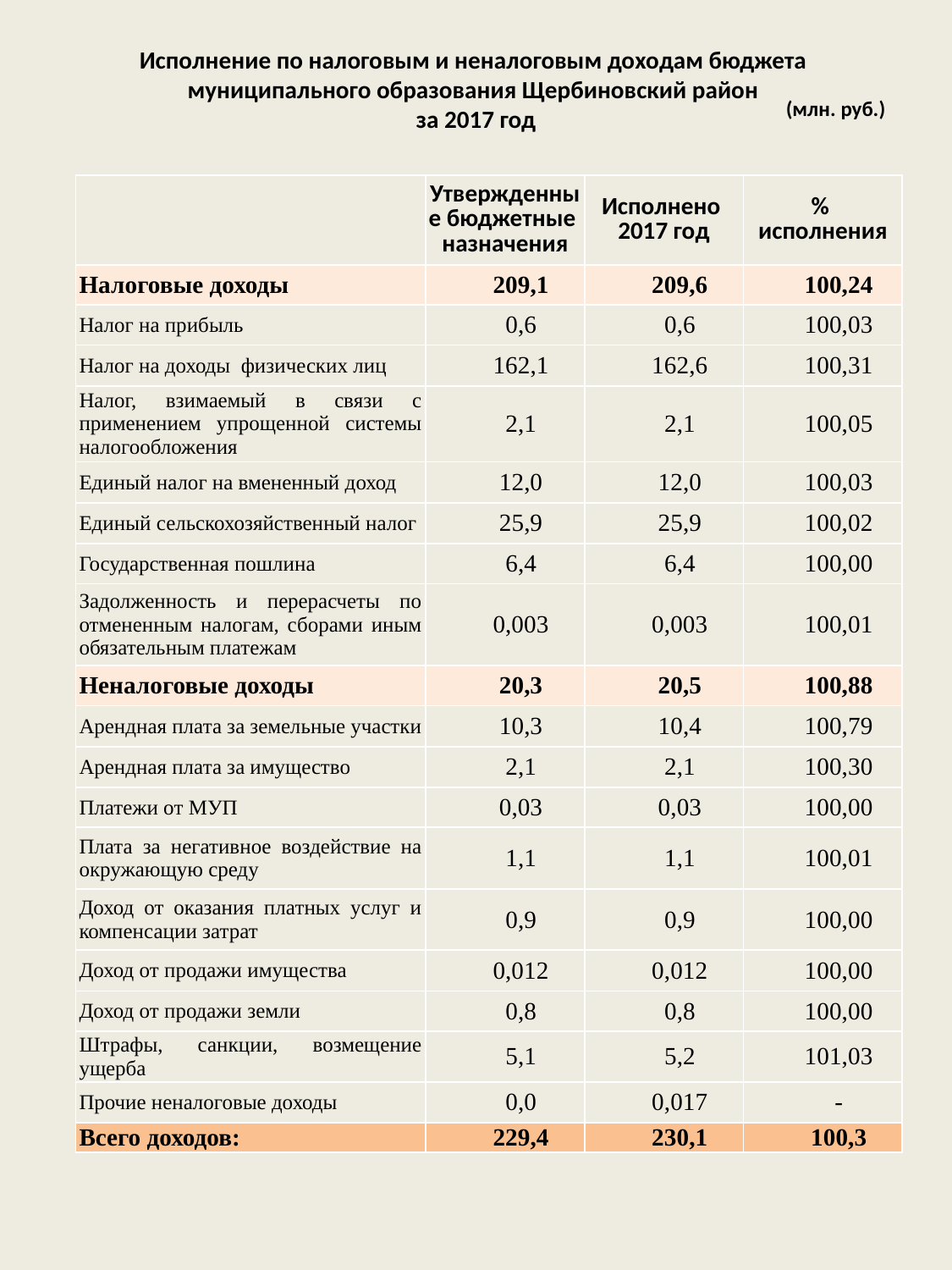

Исполнение по налоговым и неналоговым доходам бюджета
муниципального образования Щербиновский район
за 2017 год
(млн. руб.)
|  | Утвержденные бюджетные назначения | Исполнено 2017 год | % исполнения |
| --- | --- | --- | --- |
| Налоговые доходы | 209,1 | 209,6 | 100,24 |
| Налог на прибыль | 0,6 | 0,6 | 100,03 |
| Налог на доходы физических лиц | 162,1 | 162,6 | 100,31 |
| Налог, взимаемый в связи с применением упрощенной системы налогообложения | 2,1 | 2,1 | 100,05 |
| Единый налог на вмененный доход | 12,0 | 12,0 | 100,03 |
| Единый сельскохозяйственный налог | 25,9 | 25,9 | 100,02 |
| Государственная пошлина | 6,4 | 6,4 | 100,00 |
| Задолженность и перерасчеты по отмененным налогам, сборами иным обязательным платежам | 0,003 | 0,003 | 100,01 |
| Неналоговые доходы | 20,3 | 20,5 | 100,88 |
| Арендная плата за земельные участки | 10,3 | 10,4 | 100,79 |
| Арендная плата за имущество | 2,1 | 2,1 | 100,30 |
| Платежи от МУП | 0,03 | 0,03 | 100,00 |
| Плата за негативное воздействие на окружающую среду | 1,1 | 1,1 | 100,01 |
| Доход от оказания платных услуг и компенсации затрат | 0,9 | 0,9 | 100,00 |
| Доход от продажи имущества | 0,012 | 0,012 | 100,00 |
| Доход от продажи земли | 0,8 | 0,8 | 100,00 |
| Штрафы, санкции, возмещение ущерба | 5,1 | 5,2 | 101,03 |
| Прочие неналоговые доходы | 0,0 | 0,017 | - |
| Всего доходов: | 229,4 | 230,1 | 100,3 |